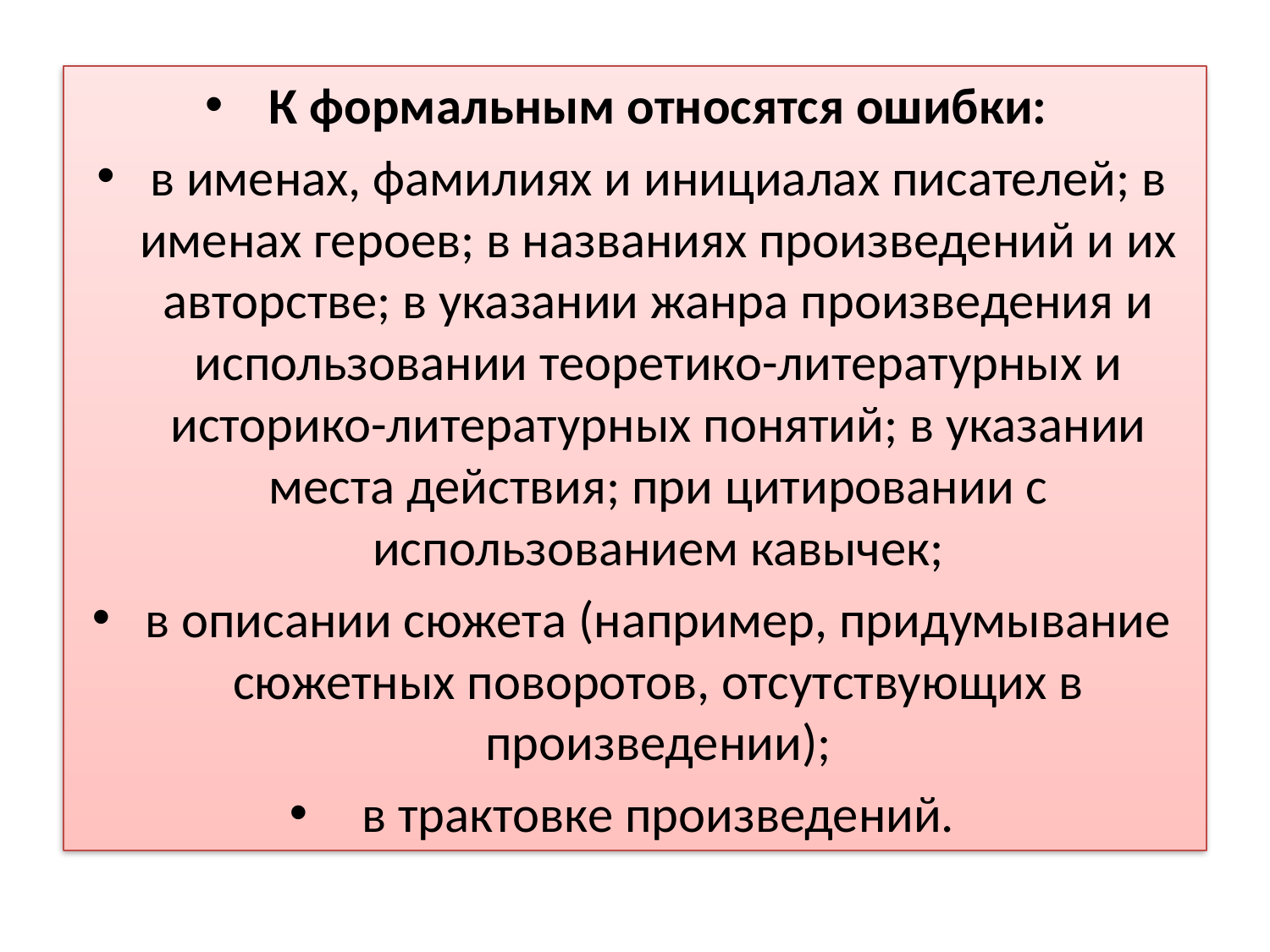

К формальным относятся ошибки:
в именах, фамилиях и инициалах писателей; в именах героев; в названиях произведений и их авторстве; в указании жанра произведения и использовании теоретико-литературных и историко-литературных понятий; в указании места действия; при цитировании с использованием кавычек;
в описании сюжета (например, придумывание сюжетных поворотов, отсутствующих в произведении);
в трактовке произведений.